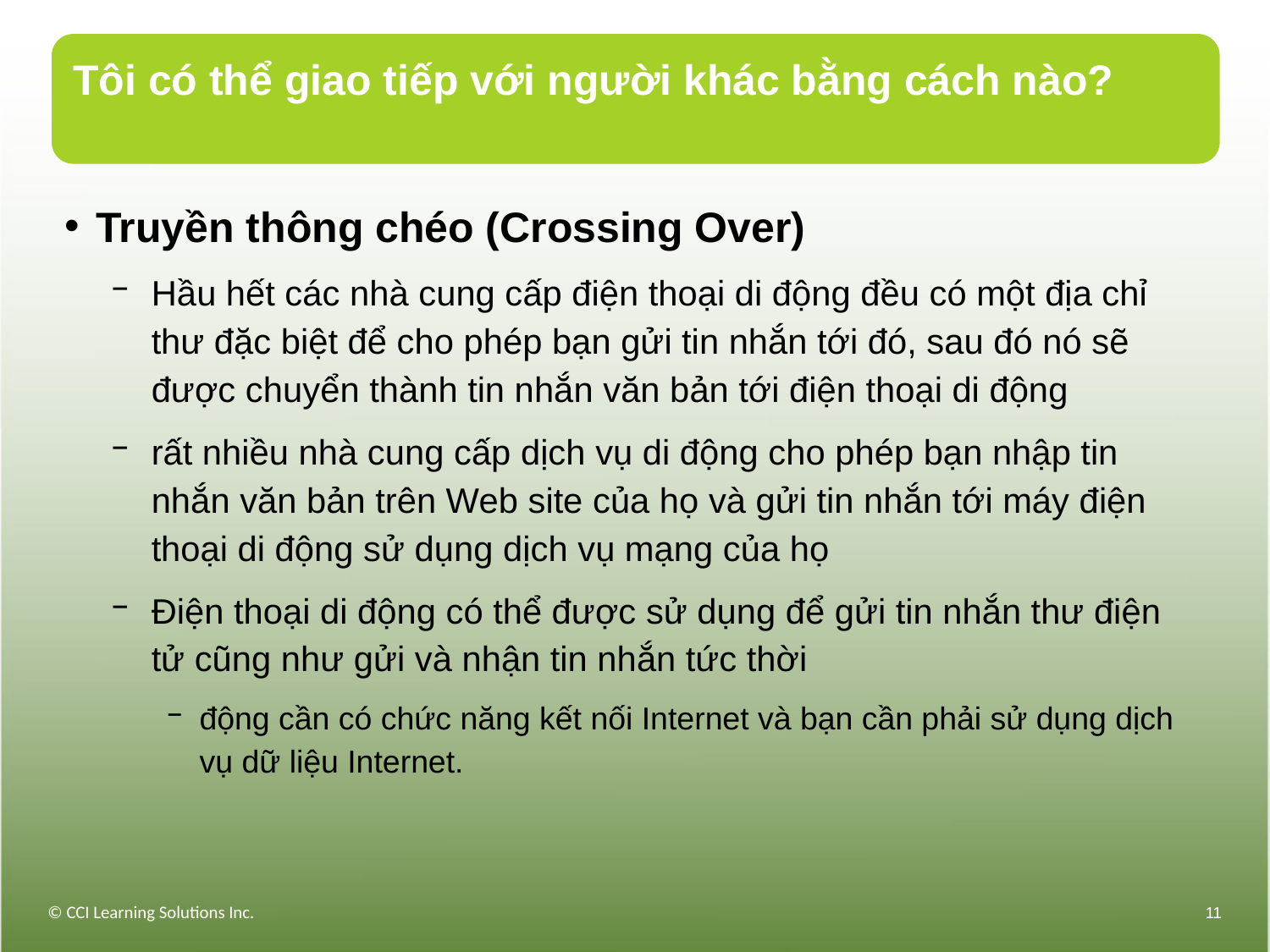

# Tôi có thể giao tiếp với người khác bằng cách nào?
Truyền thông chéo (Crossing Over)
Hầu hết các nhà cung cấp điện thoại di động đều có một địa chỉ thư đặc biệt để cho phép bạn gửi tin nhắn tới đó, sau đó nó sẽ được chuyển thành tin nhắn văn bản tới điện thoại di động
rất nhiều nhà cung cấp dịch vụ di động cho phép bạn nhập tin nhắn văn bản trên Web site của họ và gửi tin nhắn tới máy điện thoại di động sử dụng dịch vụ mạng của họ
Điện thoại di động có thể được sử dụng để gửi tin nhắn thư điện tử cũng như gửi và nhận tin nhắn tức thời
động cần có chức năng kết nối Internet và bạn cần phải sử dụng dịch vụ dữ liệu Internet.

© CCI Learning Solutions Inc.
11